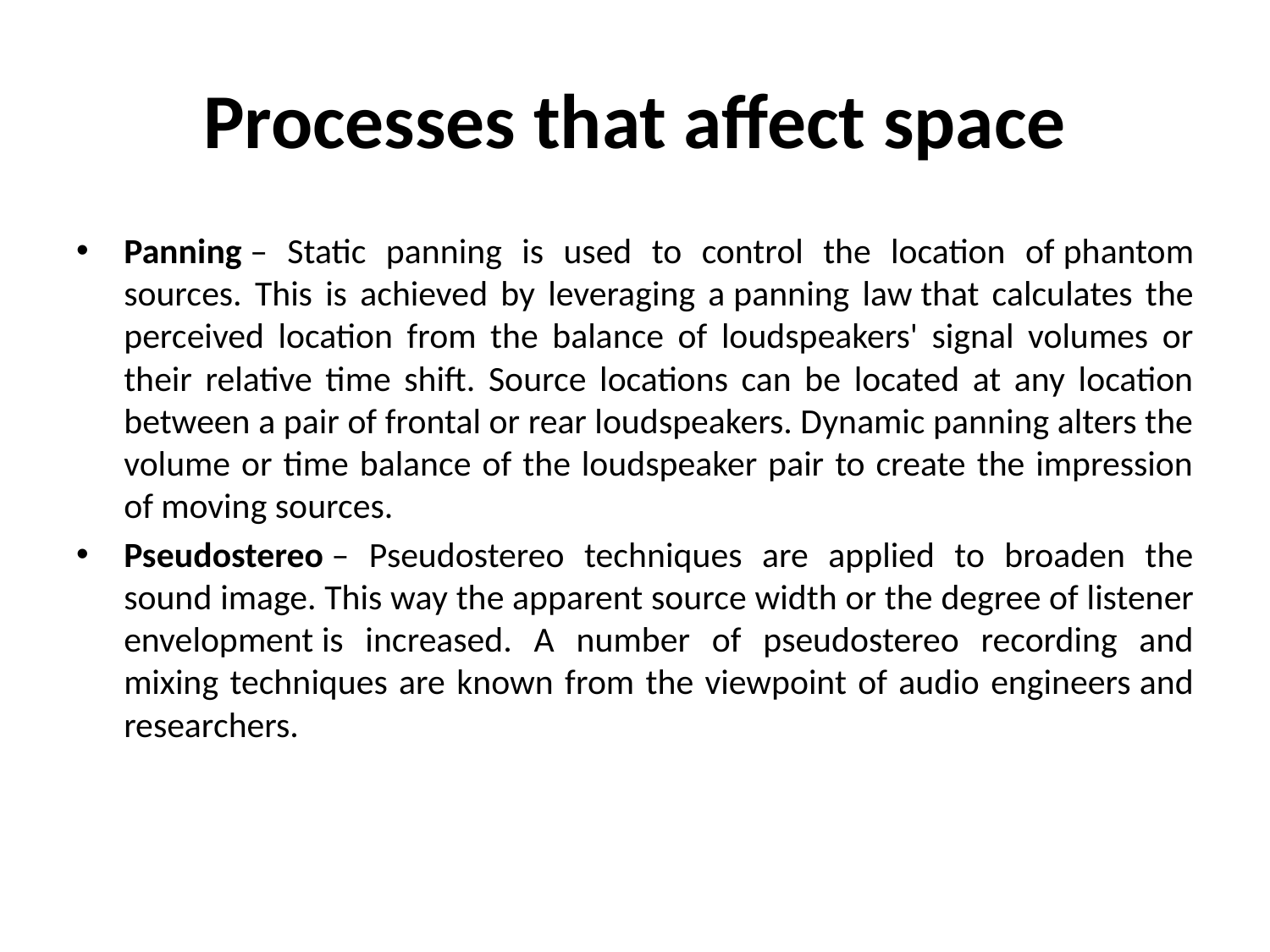

# Processes that affect space
Panning – Static panning is used to control the location of phantom sources. This is achieved by leveraging a panning law that calculates the perceived location from the balance of loudspeakers' signal volumes or their relative time shift. Source locations can be located at any location between a pair of frontal or rear loudspeakers. Dynamic panning alters the volume or time balance of the loudspeaker pair to create the impression of moving sources.
Pseudostereo – Pseudostereo techniques are applied to broaden the sound image. This way the apparent source width or the degree of listener envelopment is increased. A number of pseudostereo recording and mixing techniques are known from the viewpoint of audio engineers and researchers.